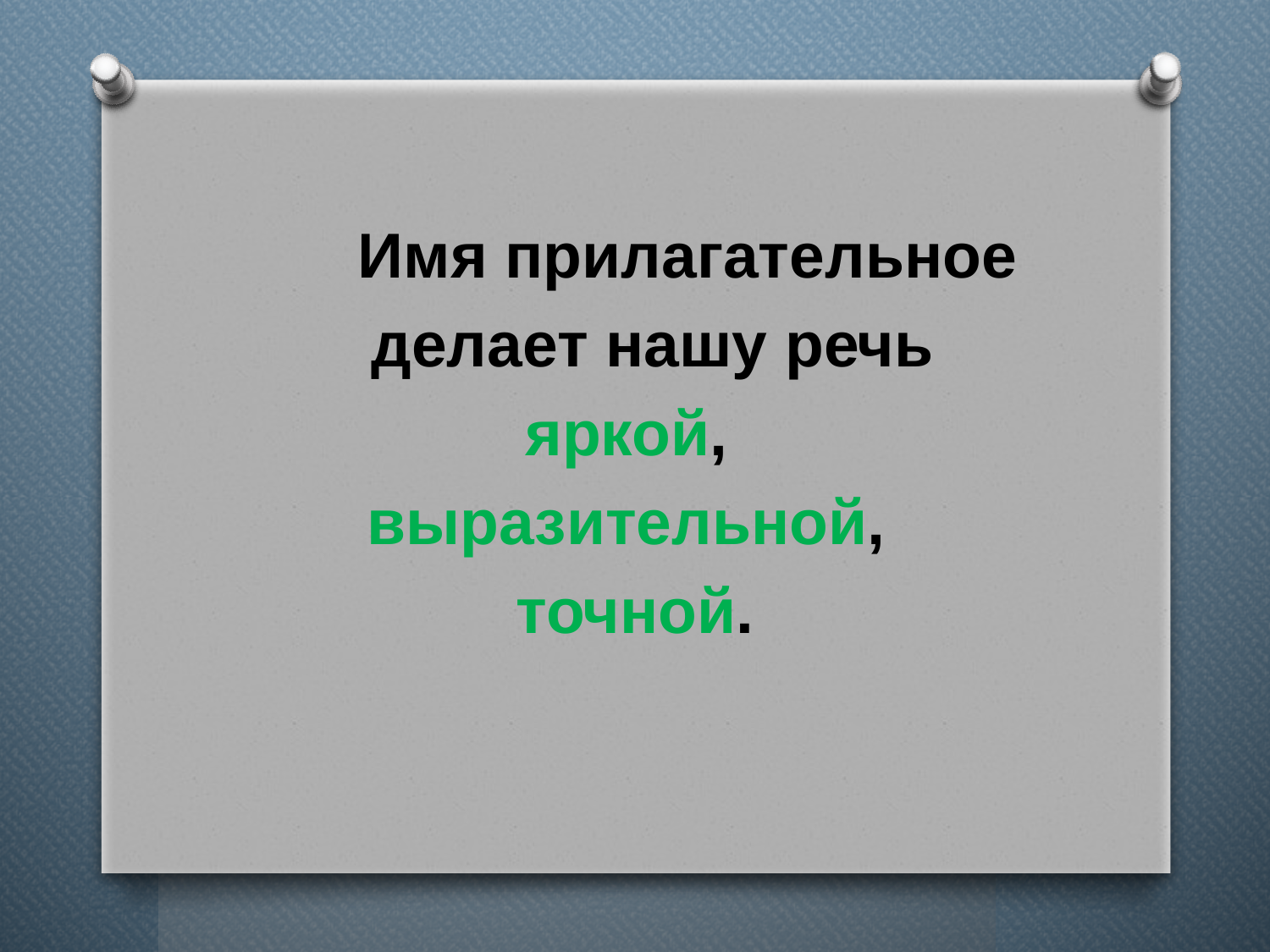

#
       Имя прилагательное
   делает нашу речь
яркой,
выразительной,
точной.